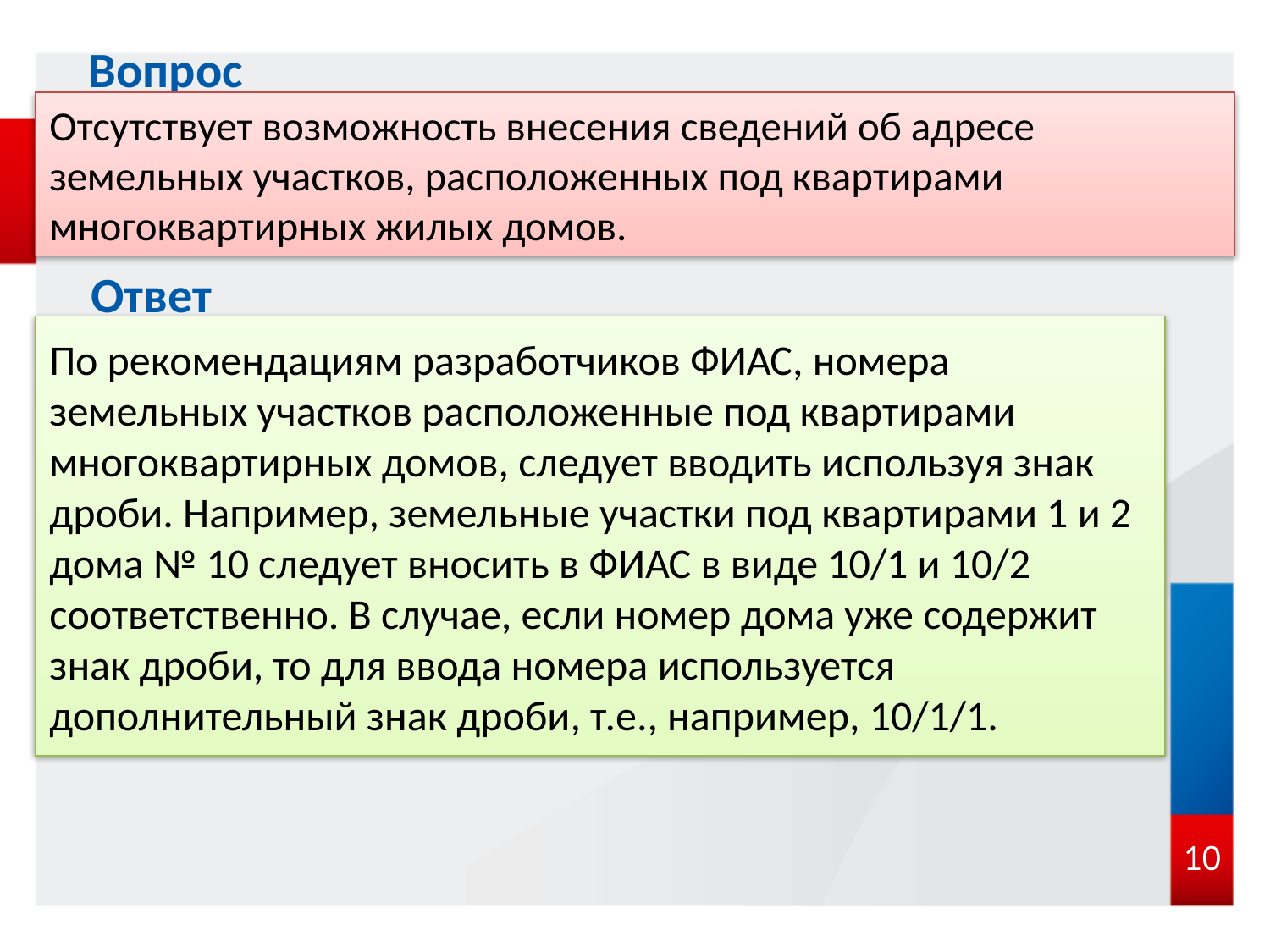

Вопрос
Отсутствует возможность внесения сведений об адресе земельных участков, расположенных под квартирами многоквартирных жилых домов.
Ответ
По рекомендациям разработчиков ФИАС, номера земельных участков расположенные под квартирами многоквартирных домов, следует вводить используя знак дроби. Например, земельные участки под квартирами 1 и 2 дома № 10 следует вносить в ФИАС в виде 10/1 и 10/2 соответственно. В случае, если номер дома уже содержит знак дроби, то для ввода номера используется дополнительный знак дроби, т.е., например, 10/1/1.
10